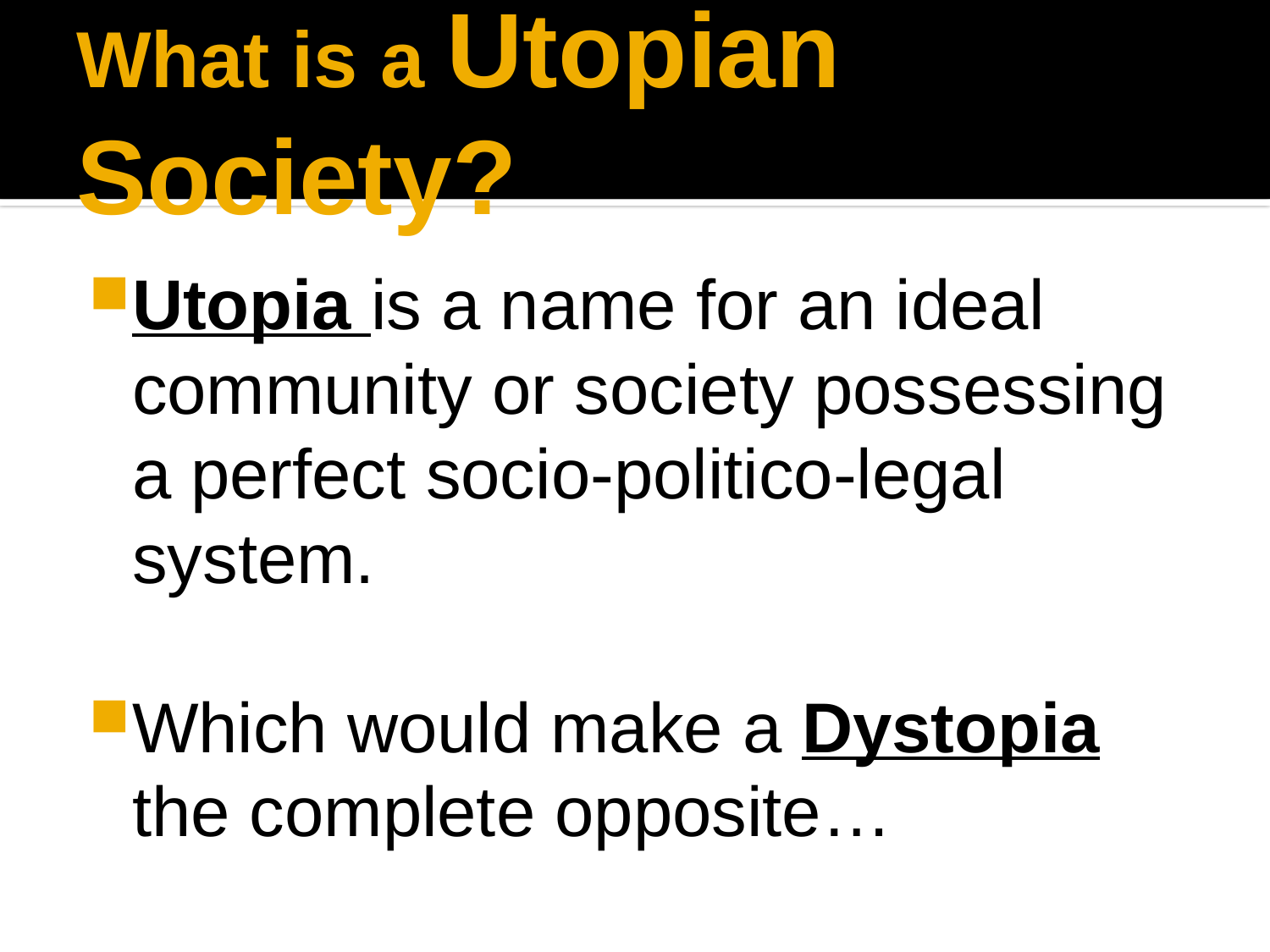

# What is a Utopian Society?
Utopia is a name for an ideal community or society possessing a perfect socio-politico-legal system.

Which would make a Dystopia the complete opposite…